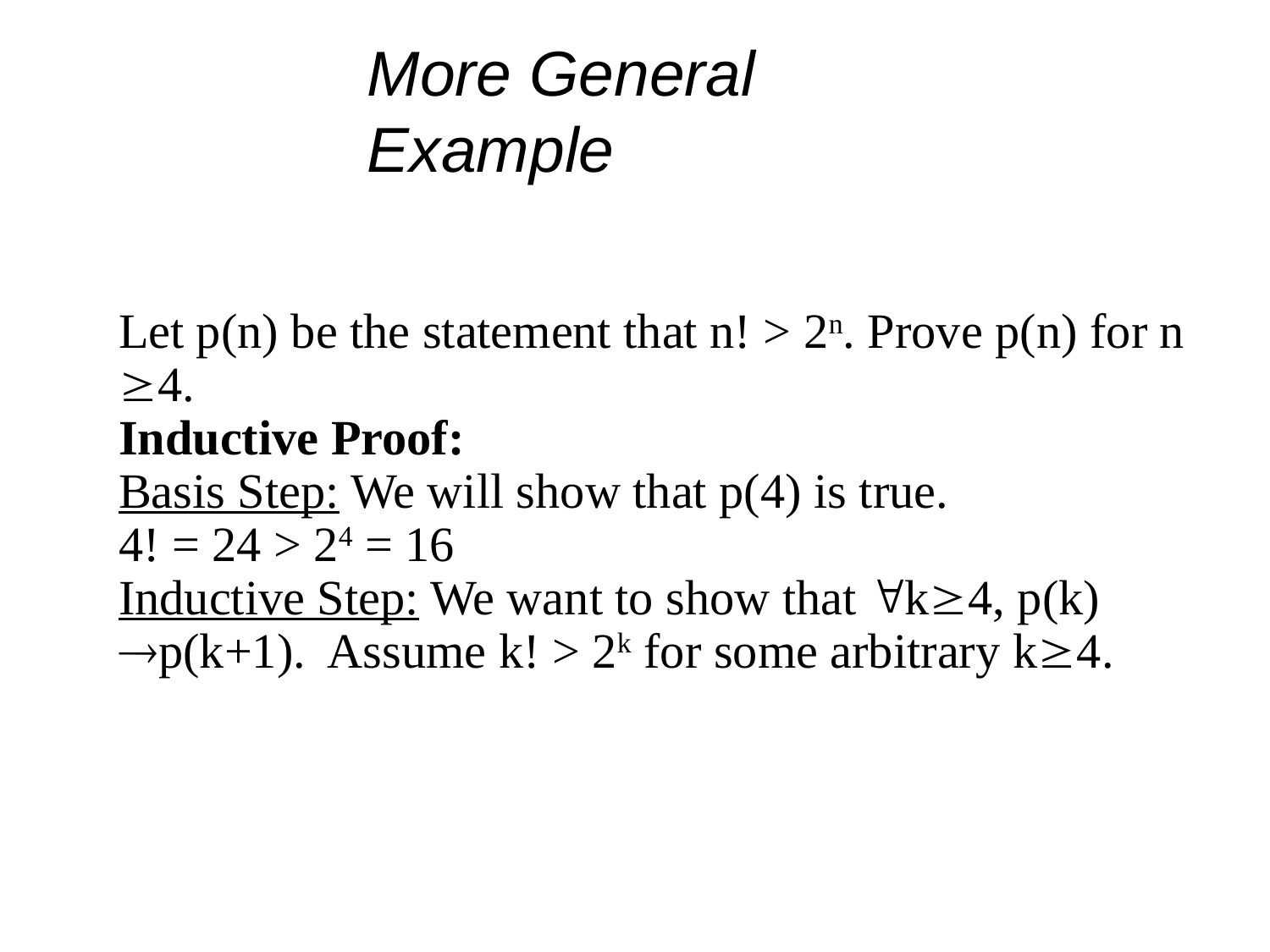

# More General Example
Let p(n) be the statement that n! > 2n. Prove p(n) for n ≥4.
Inductive Proof:
Basis Step: We will show that p(4) is true.
4! = 24 > 24 = 16
Inductive Step: We want to show that ∀k≥4, p(k) →p(k+1).  Assume k! > 2k for some arbitrary k≥4.